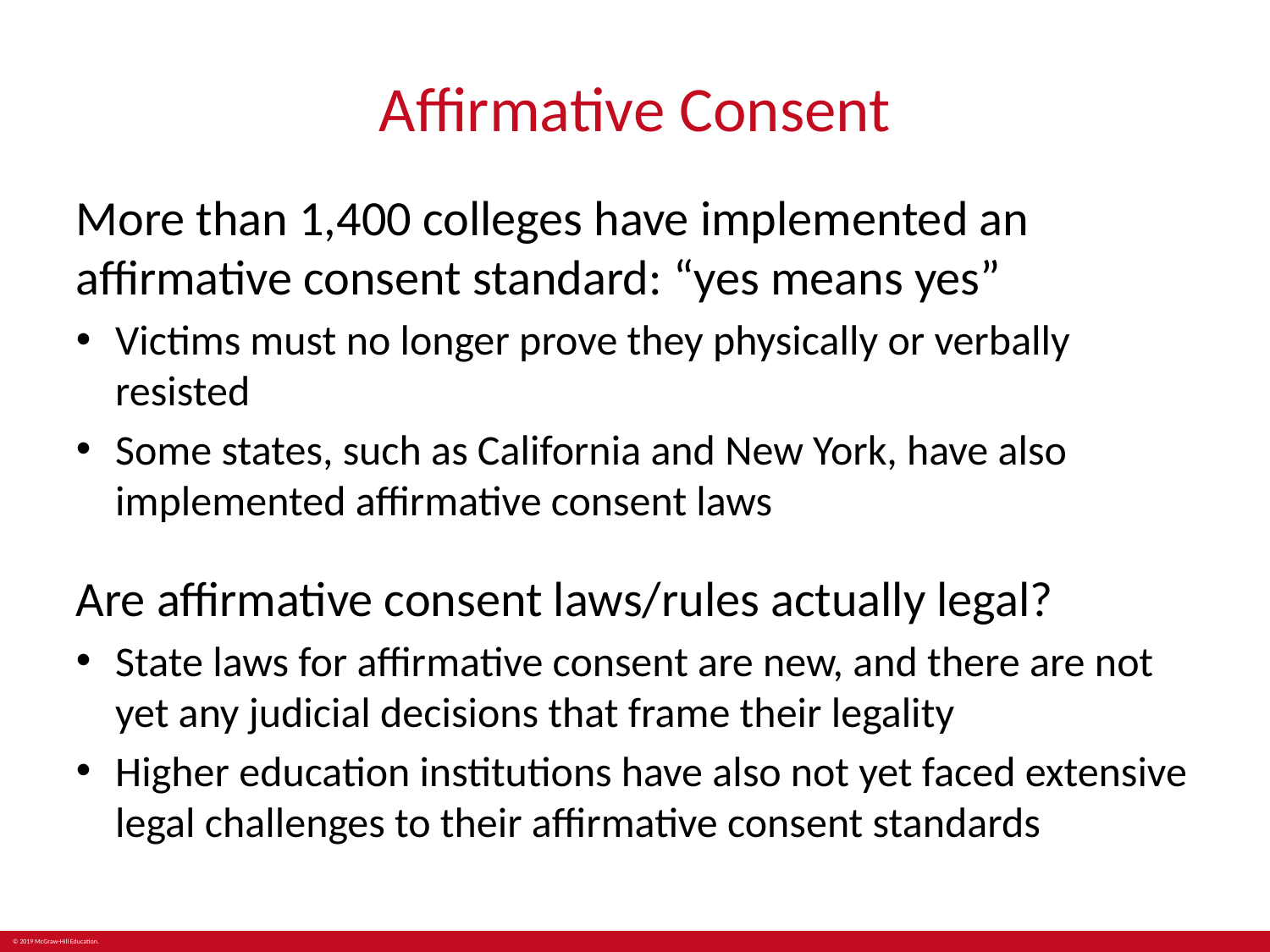

# Affirmative Consent
More than 1,400 colleges have implemented an affirmative consent standard: “yes means yes”
Victims must no longer prove they physically or verbally resisted
Some states, such as California and New York, have also implemented affirmative consent laws
Are affirmative consent laws/rules actually legal?
State laws for affirmative consent are new, and there are not yet any judicial decisions that frame their legality
Higher education institutions have also not yet faced extensive legal challenges to their affirmative consent standards